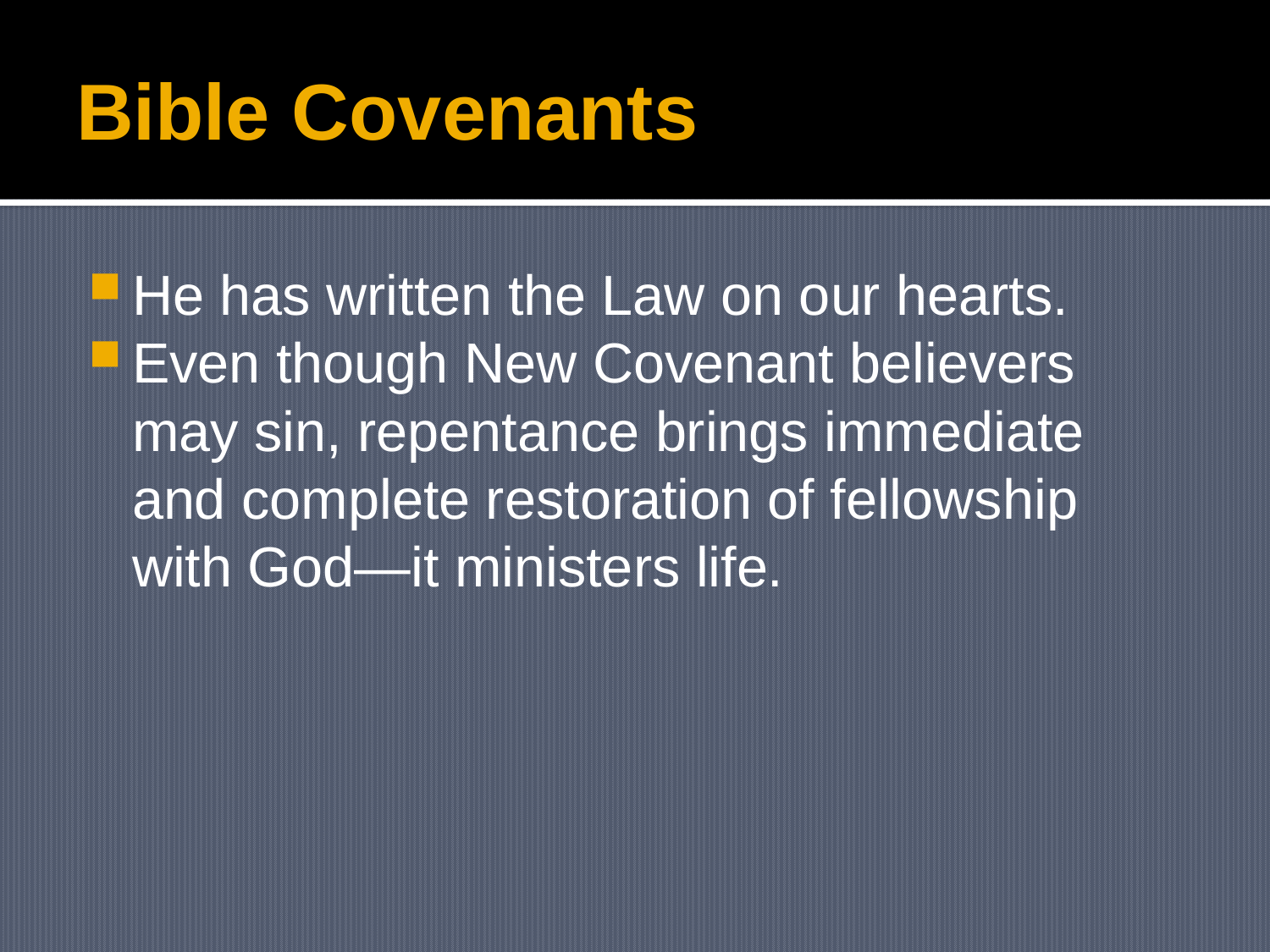

# Bible Covenants
He has written the Law on our hearts.
Even though New Covenant believers may sin, repentance brings immediate and complete restoration of fellowship with God—it ministers life.